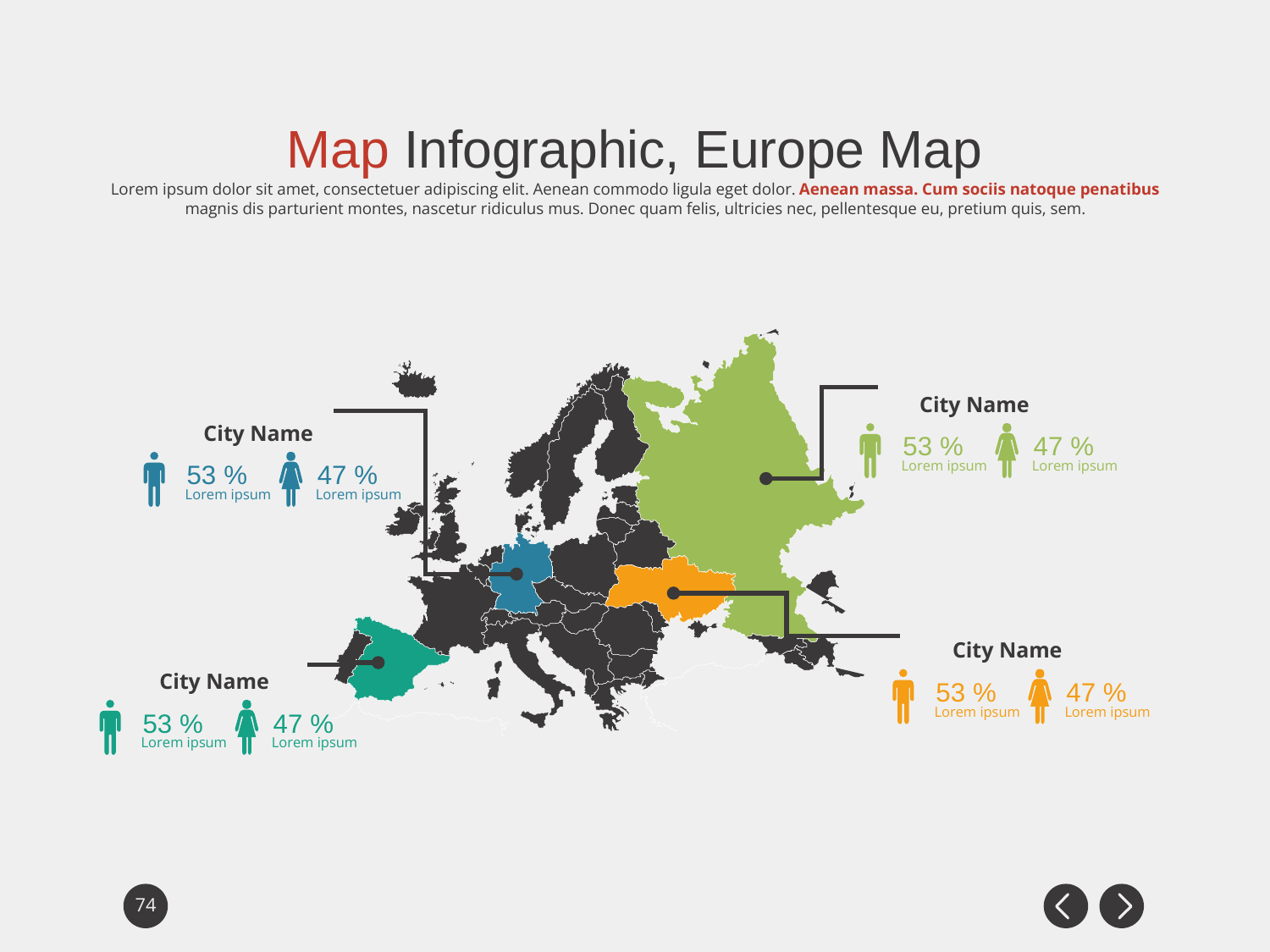

Map Infographic, Europe Map
Lorem ipsum dolor sit amet, consectetuer adipiscing elit. Aenean commodo ligula eget dolor. Aenean massa. Cum sociis natoque penatibus magnis dis parturient montes, nascetur ridiculus mus. Donec quam felis, ultricies nec, pellentesque eu, pretium quis, sem.

City Name
City Name
53 %
47 %

53 %
47 %
Lorem ipsum
Lorem ipsum

Lorem ipsum
Lorem ipsum
City Name
City Name
53 %
47 %

Lorem ipsum
Lorem ipsum
53 %
47 %

Lorem ipsum
Lorem ipsum